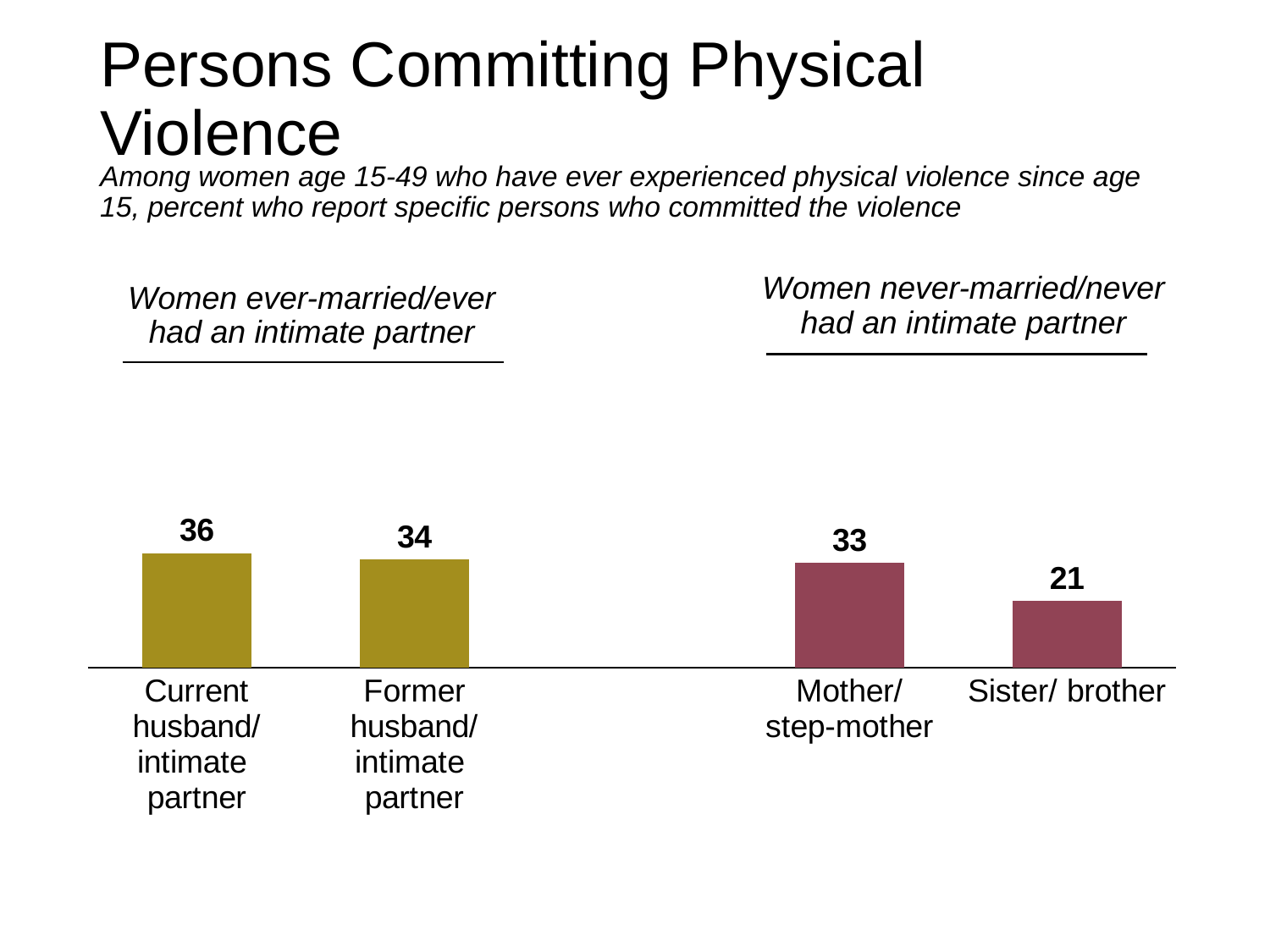

# Persons Committing Physical Violence
Among women age 15-49 who have ever experienced physical violence since age 15, percent who report specific persons who committed the violence
Women never-married/never had an intimate partner
Women ever-married/ever had an intimate partner

### Chart

| Category | Current husband/ intimate
partner |
|---|---|
| Current husband/ intimate
partner | 36.0 |
| Former husband/ intimate
partner | 34.0 |
|  | None |
| Mother/
step-mother | 33.0 |
| Sister/ brother | 21.0 |